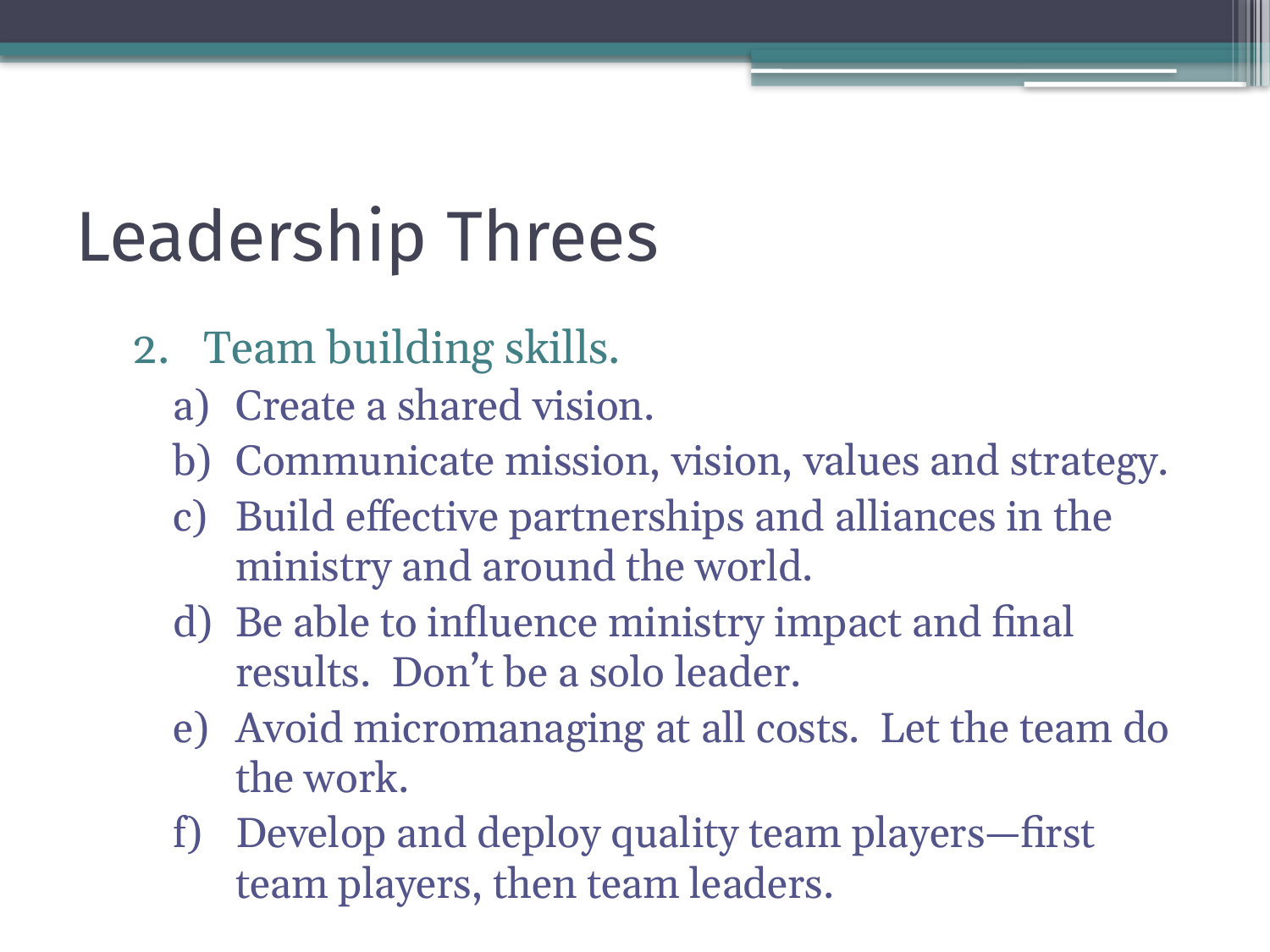

# Leadership Threes
Team building skills.
Create a shared vision.
Communicate mission, vision, values and strategy.
Build effective partnerships and alliances in the ministry and around the world.
Be able to influence ministry impact and final results.  Don’t be a solo leader.
Avoid micromanaging at all costs.  Let the team do the work.
Develop and deploy quality team players—first team players, then team leaders.